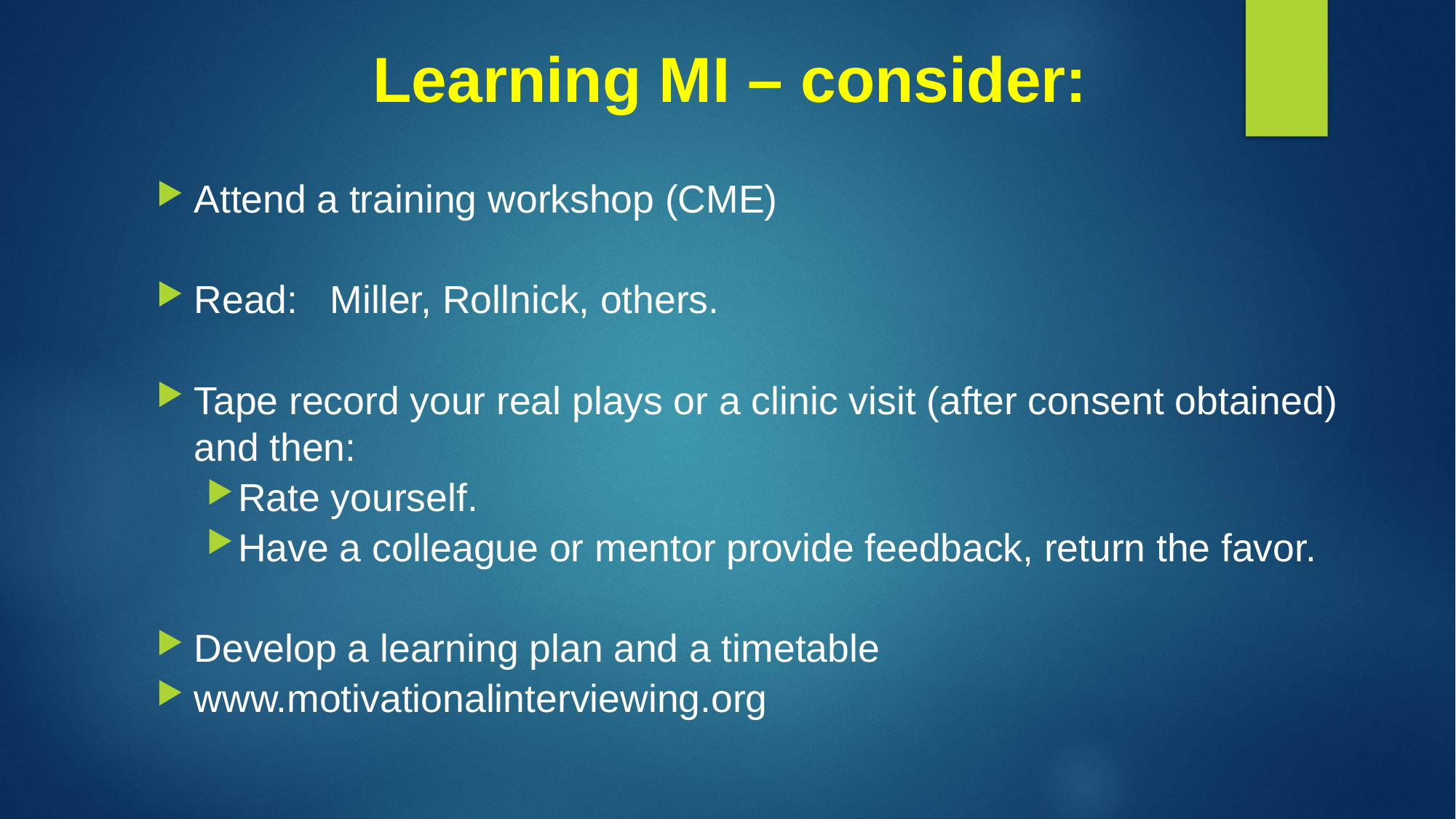

# Learning MI – consider:

Attend a training workshop (CME)

Read:   Miller, Rollnick, others.

Tape record your real plays or a clinic visit (after consent obtained) and then:
Rate yourself.
Have a colleague or mentor provide feedback, return the favor.

Develop a learning plan and a timetable
www.motivationalinterviewing.org